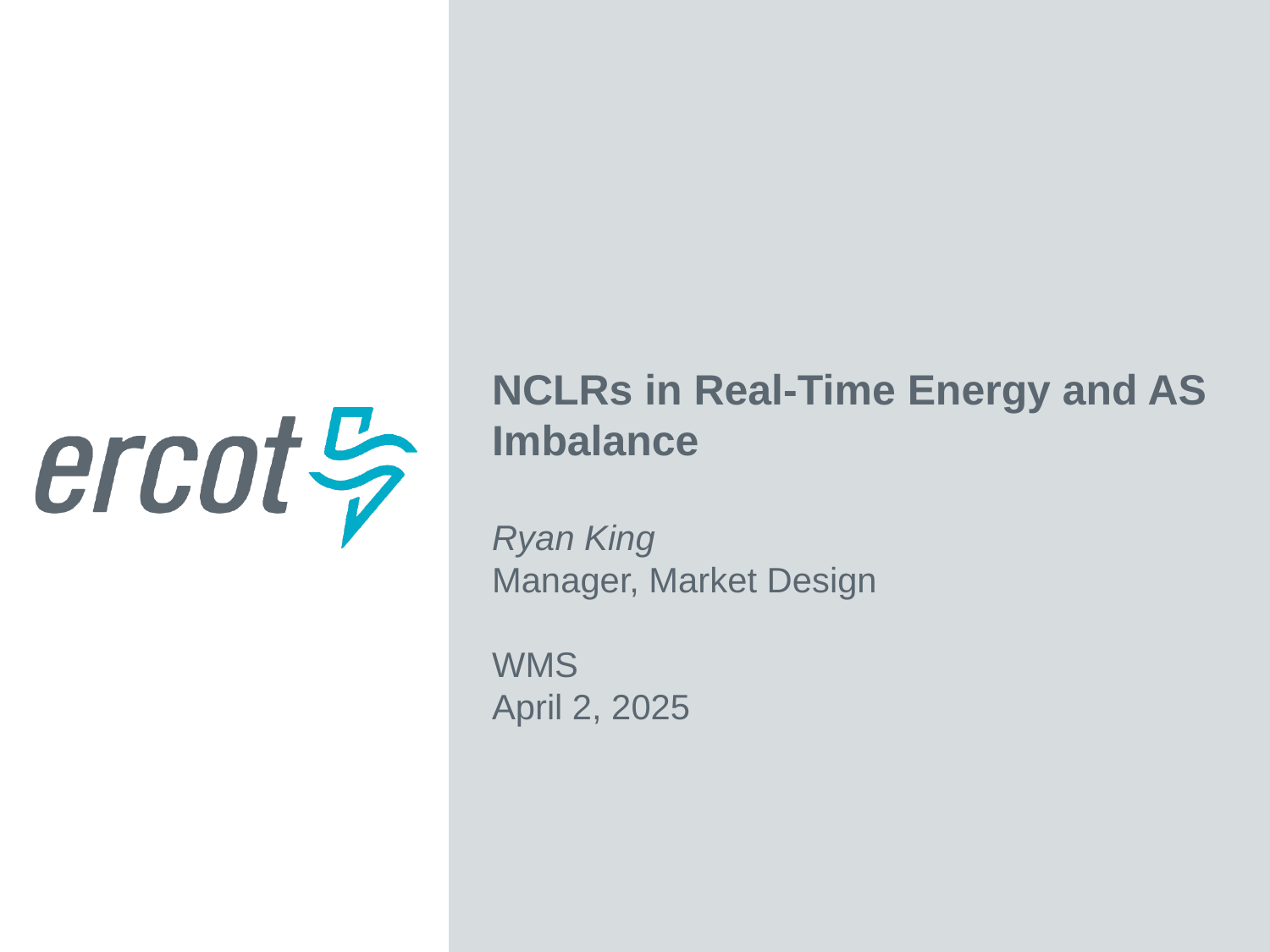

NCLRs in Real-Time Energy and AS Imbalance

Ryan King
Manager, Market Design

WMS
April 2, 2025